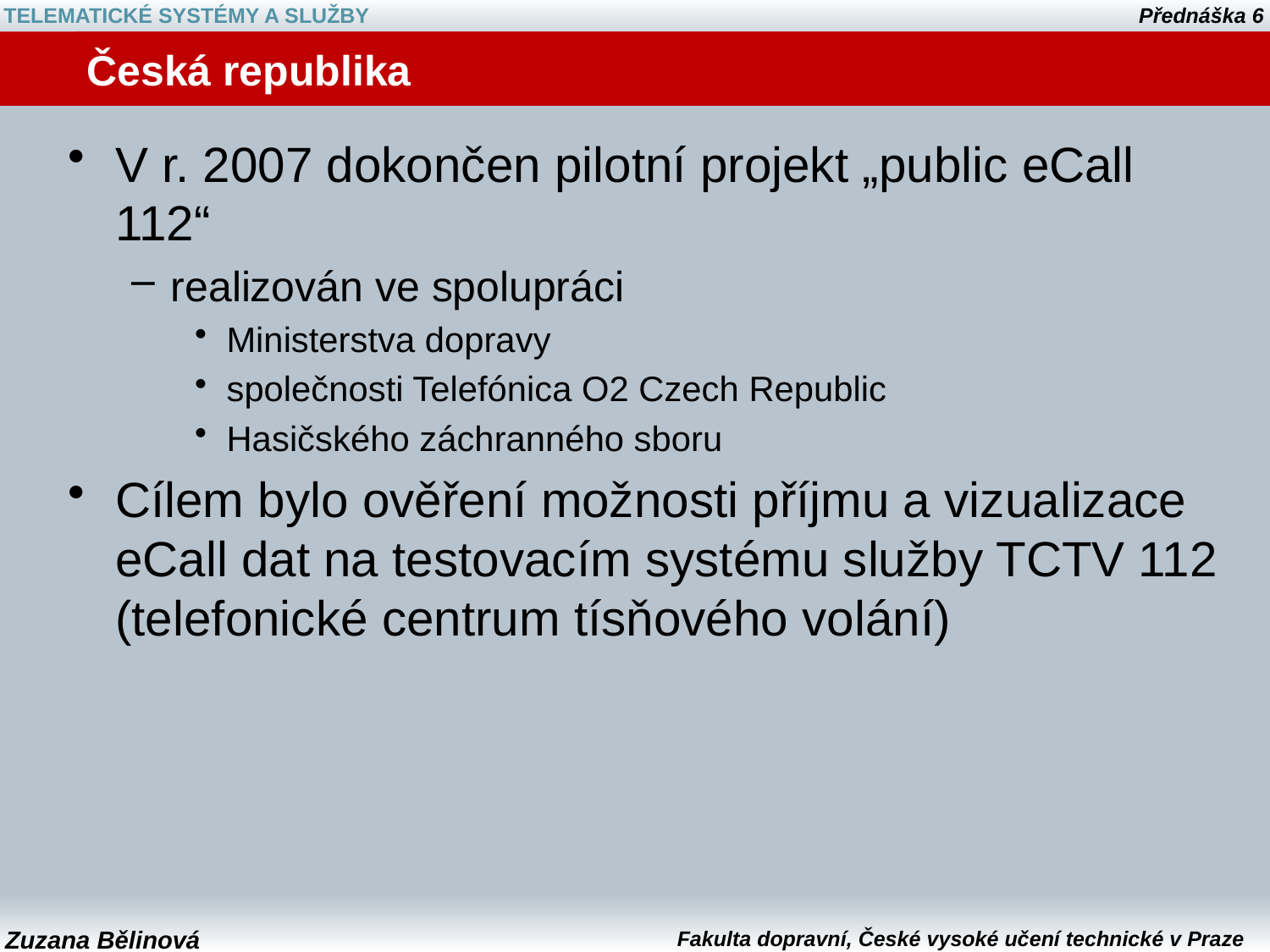

# Česká republika
V r. 2007 dokončen pilotní projekt „public eCall 112“
realizován ve spolupráci
Ministerstva dopravy
společnosti Telefónica O2 Czech Republic
Hasičského záchranného sboru
Cílem bylo ověření možnosti příjmu a vizualizace eCall dat na testovacím systému služby TCTV 112 (telefonické centrum tísňového volání)